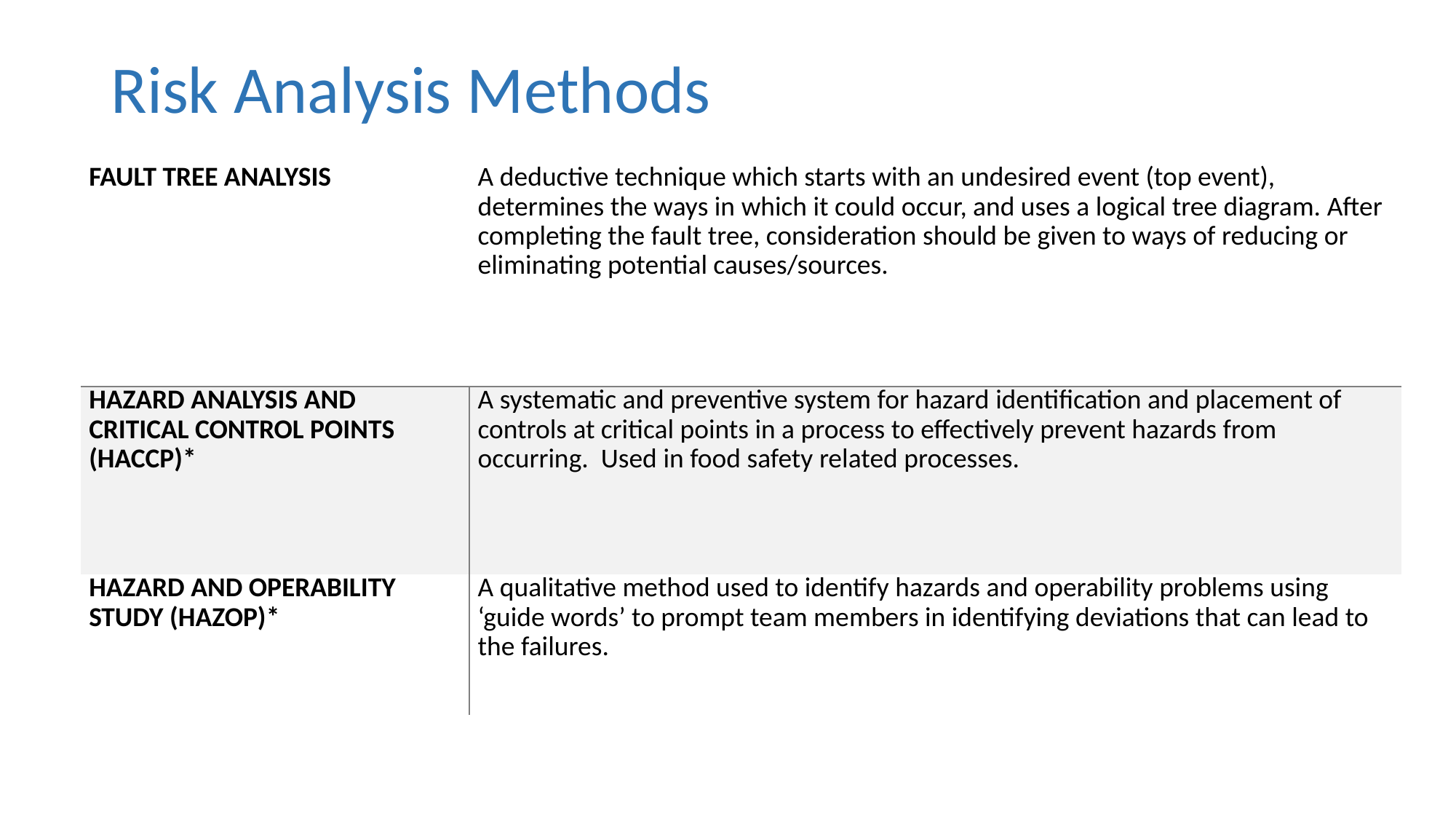

# Risk Analysis Methods
| Fault Tree Analysis | A deductive technique which starts with an undesired event (top event), determines the ways in which it could occur, and uses a logical tree diagram. After completing the fault tree, consideration should be given to ways of reducing or eliminating potential causes/sources. |
| --- | --- |
| Hazard Analysis and Critical Control Points (HACCP)\* | A systematic and preventive system for hazard identification and placement of controls at critical points in a process to effectively prevent hazards from occurring. Used in food safety related processes. |
| Hazard and Operability Study (HAZOP)\* | A qualitative method used to identify hazards and operability problems using ‘guide words’ to prompt team members in identifying deviations that can lead to the failures. |